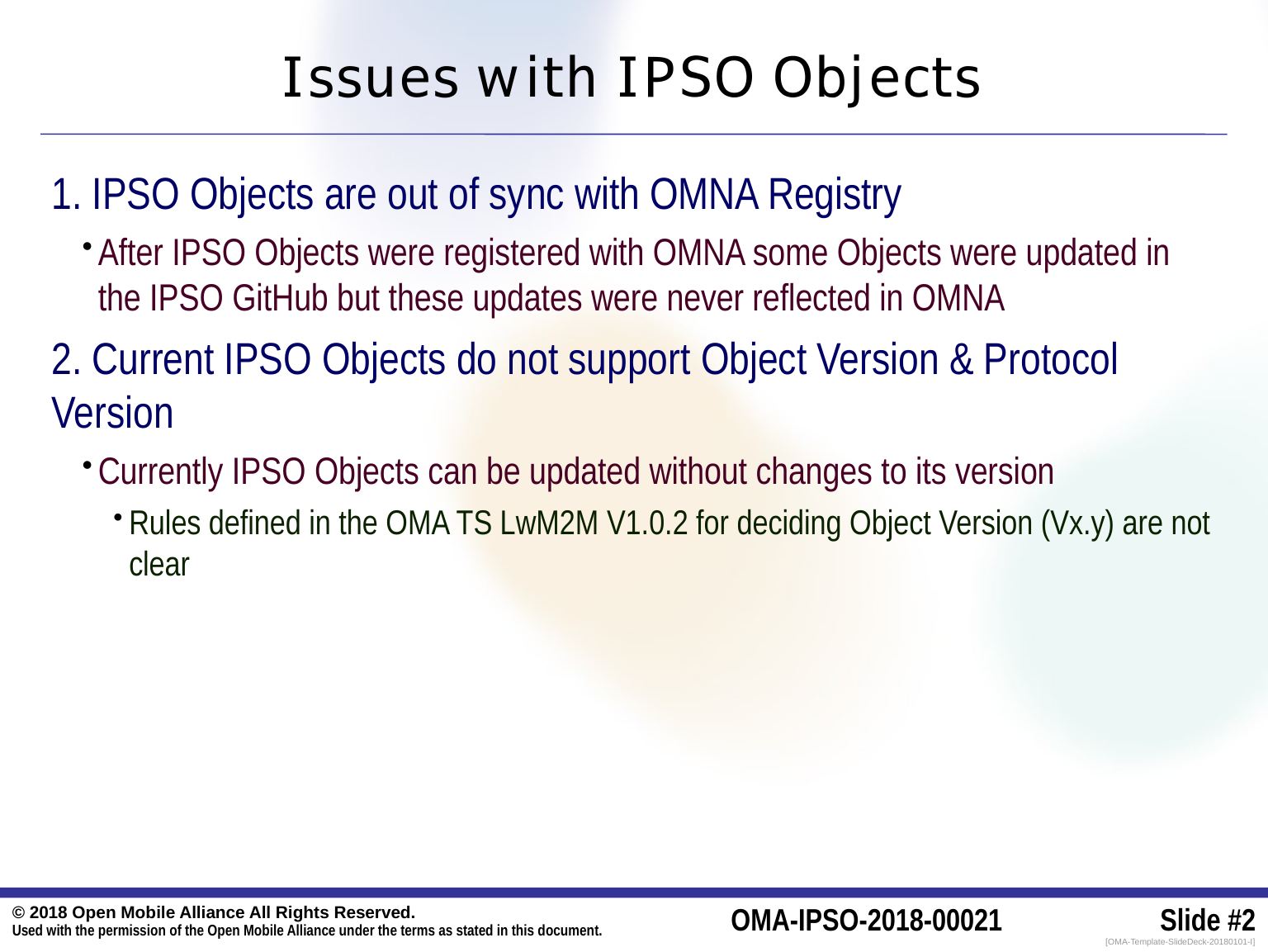

# Issues with IPSO Objects
1. IPSO Objects are out of sync with OMNA Registry
After IPSO Objects were registered with OMNA some Objects were updated in the IPSO GitHub but these updates were never reflected in OMNA
2. Current IPSO Objects do not support Object Version & Protocol Version
Currently IPSO Objects can be updated without changes to its version
Rules defined in the OMA TS LwM2M V1.0.2 for deciding Object Version (Vx.y) are not clear